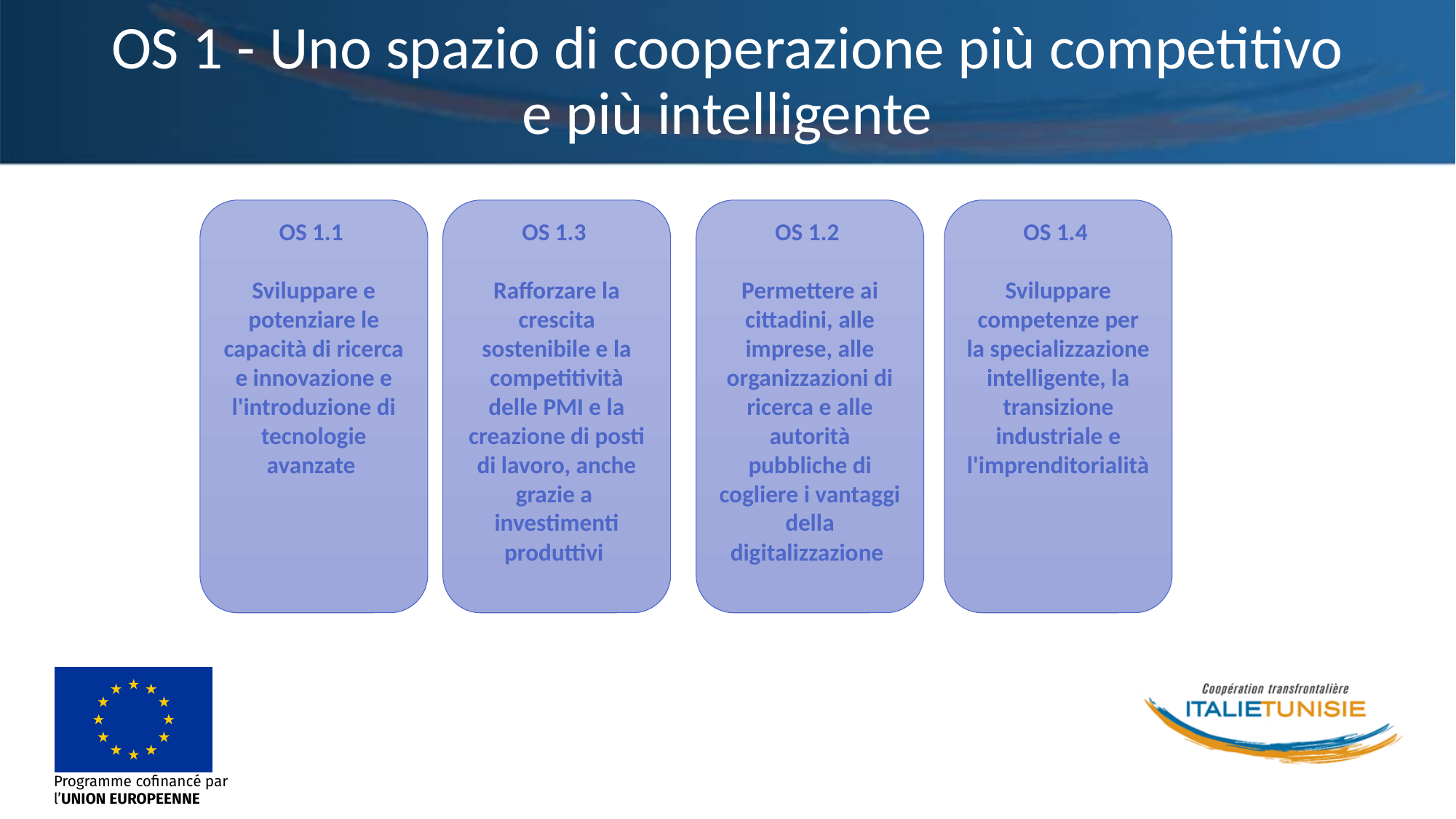

# OS 1 - Uno spazio di cooperazione più competitivo e più intelligente
OS 1.1

Sviluppare e potenziare le capacità di ricerca e innovazione e l'introduzione di tecnologie avanzate
OS 1.3

Rafforzare la crescita sostenibile e la competitività delle PMI e la creazione di posti di lavoro, anche grazie a  investimenti produttivi

OS 1.2

Permettere ai cittadini, alle imprese, alle organizzazioni di ricerca e alle autorità pubbliche di cogliere i vantaggi della digitalizzazione

OS 1.4

Sviluppare competenze per la specializzazione intelligente, la transizione industriale e l'imprenditorialità